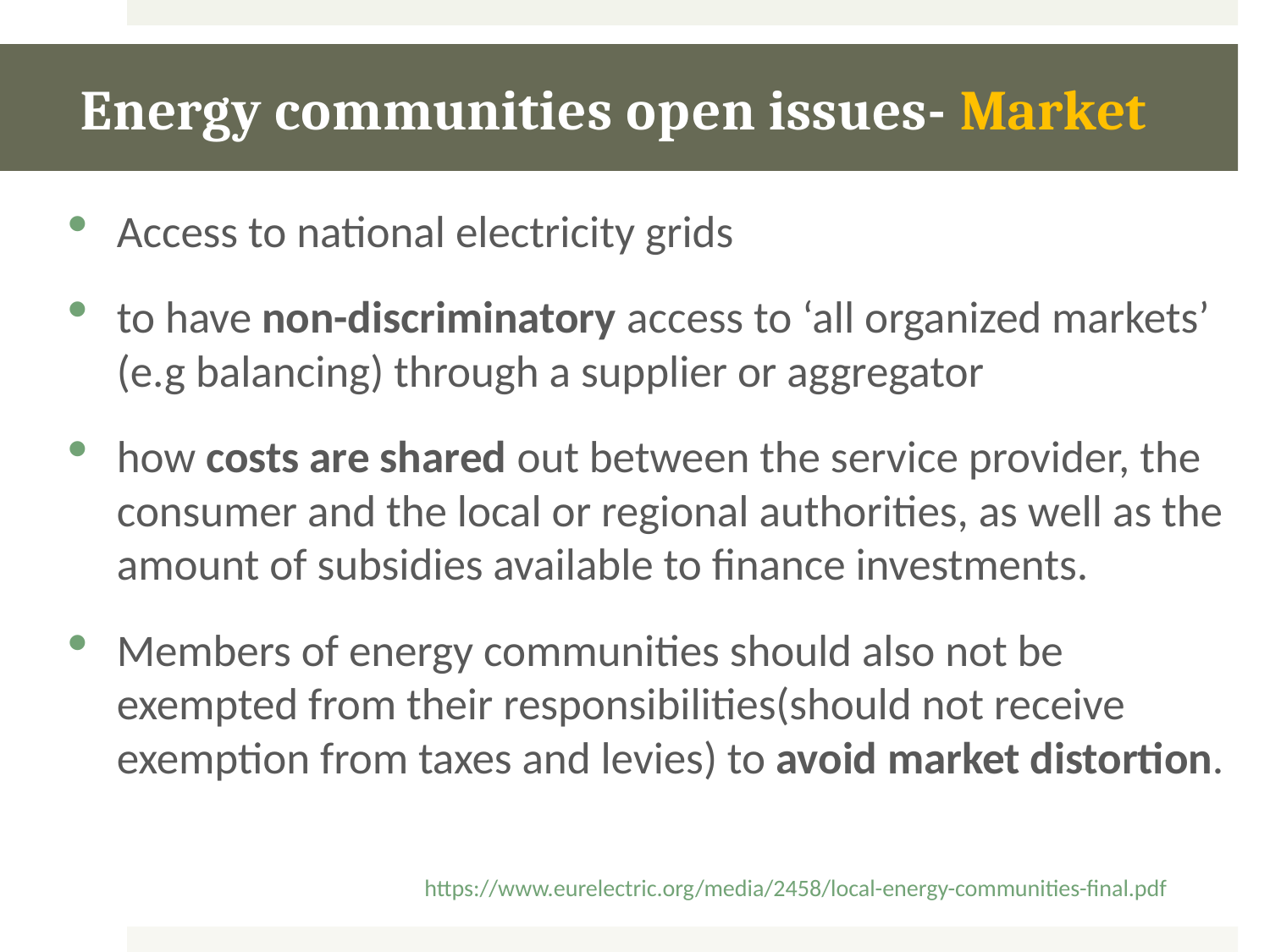

# Energy communities open issues- Market
Access to national electricity grids
to have non-discriminatory access to ‘all organized markets’ (e.g balancing) through a supplier or aggregator
how costs are shared out between the service provider, the consumer and the local or regional authorities, as well as the amount of subsidies available to finance investments.
Members of energy communities should also not be exempted from their responsibilities(should not receive exemption from taxes and levies) to avoid market distortion.

https://www.eurelectric.org/media/2458/local-energy-communities-final.pdf